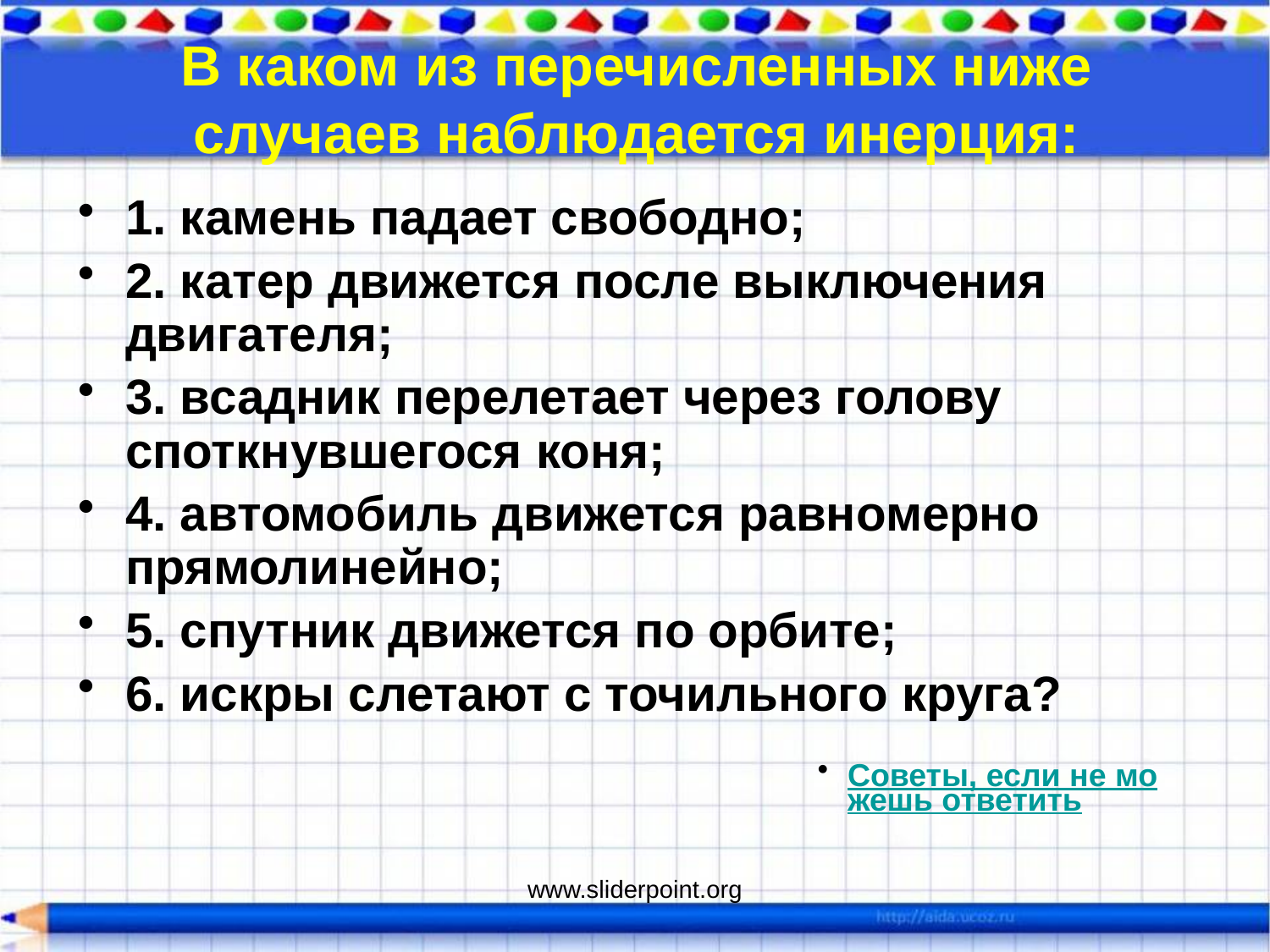

# В каком из перечисленных ниже случаев наблюдается инерция:
1. камень падает свободно;
2. катер движется после выключения двигателя;
3. всадник перелетает через голову споткнувшегося коня;
4. автомобиль движется равномерно прямолинейно;
5. спутник движется по орбите;
6. искры слетают с точильного круга?
Советы, если не можешь ответить

www.sliderpoint.org